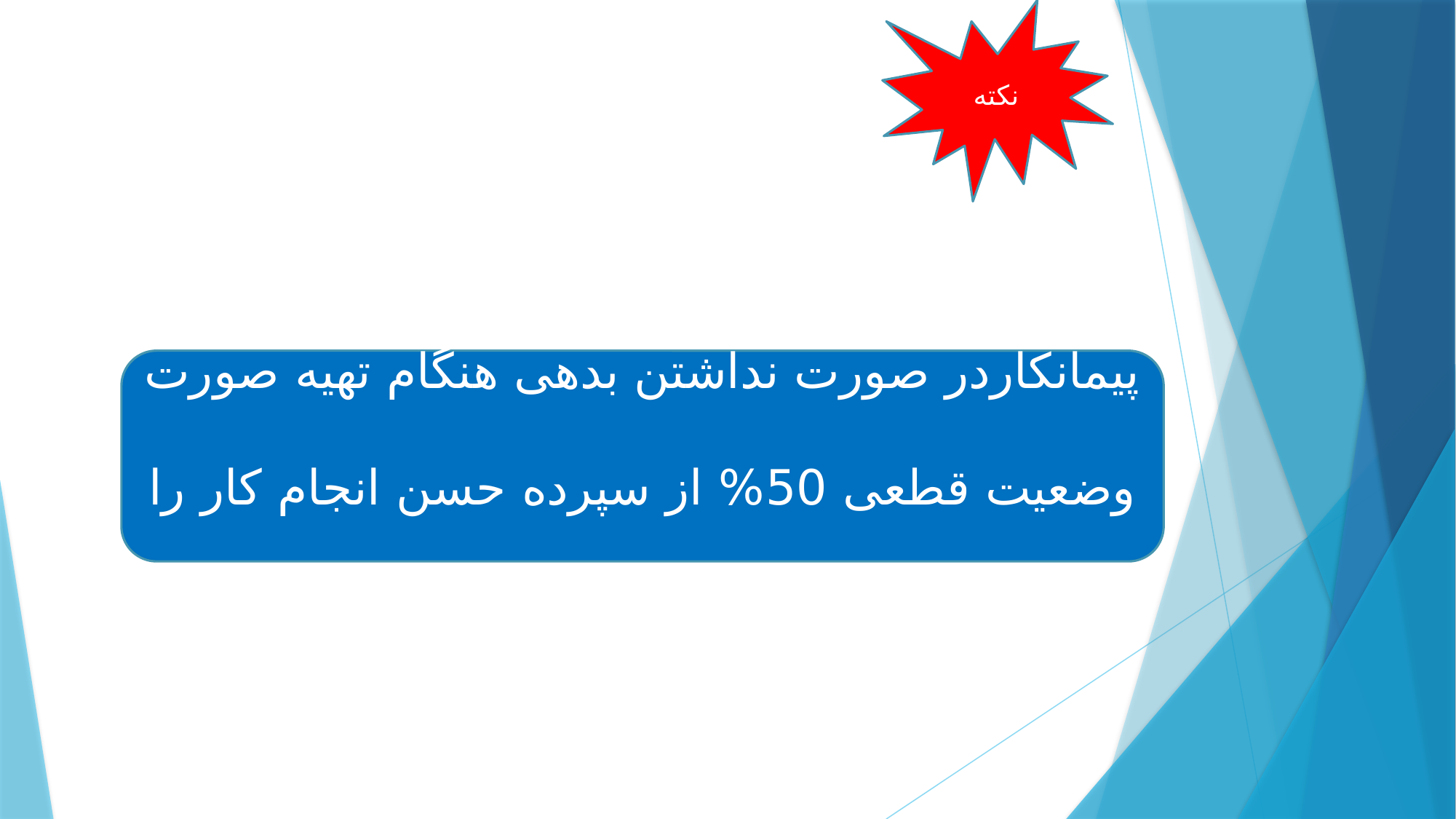

نکته
پیمانکاردر صورت نداشتن بدهی هنگام تهیه صورت وضعیت قطعی 50% از سپرده حسن انجام کار را از کارفرما دریافت  می کند